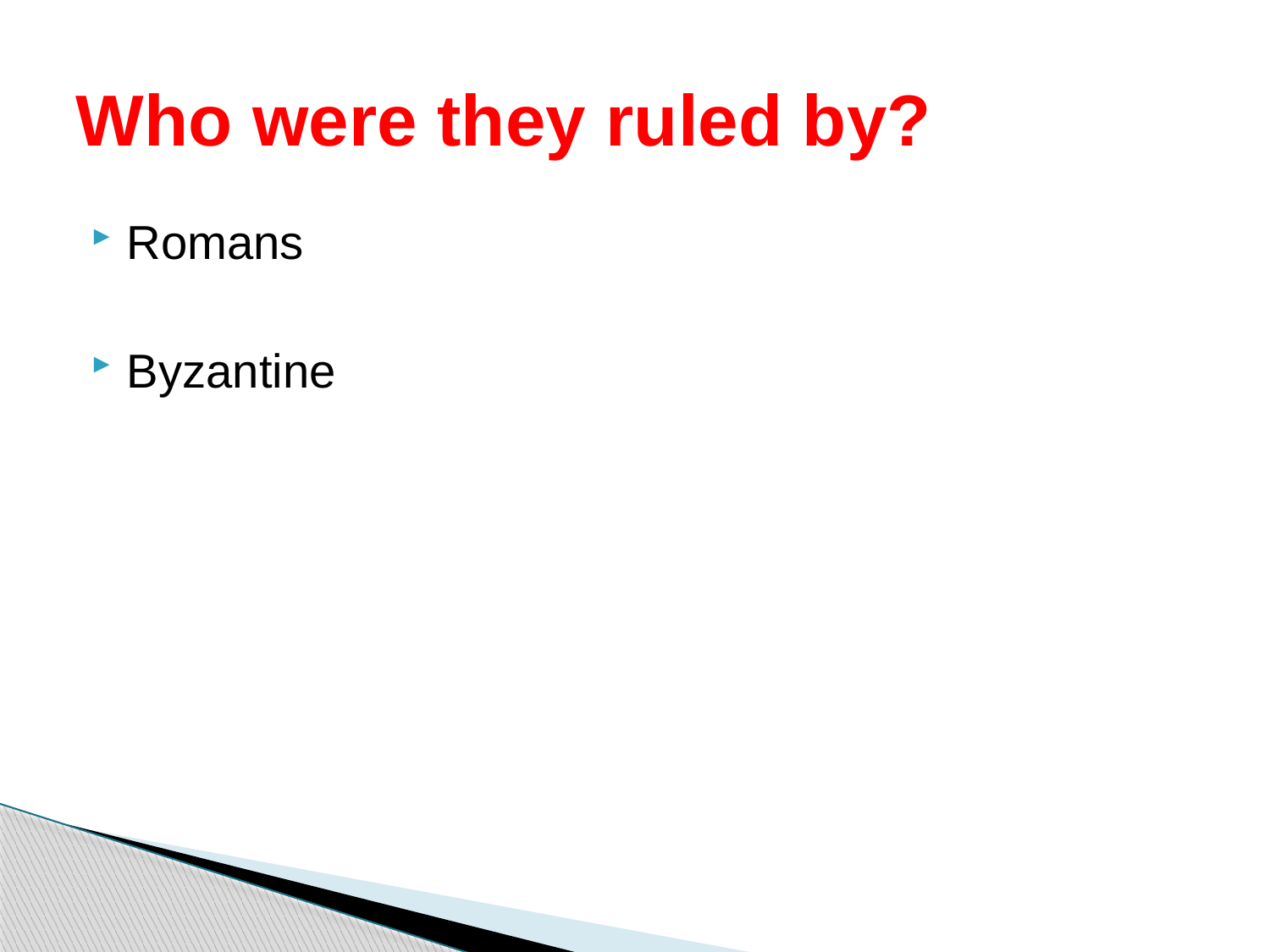

# Who were they ruled by?
Romans

Byzantine